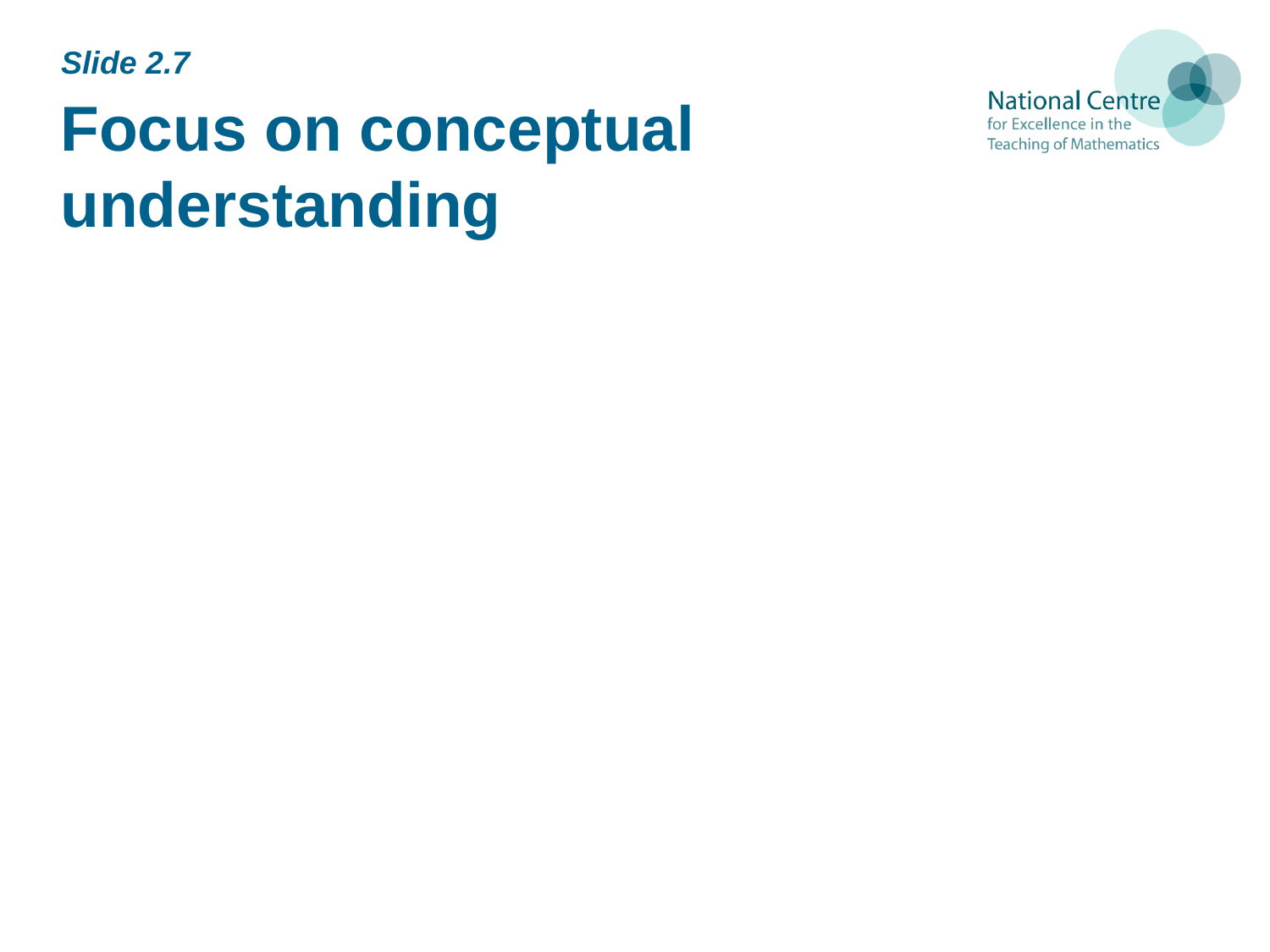

Slide 2.7
# Focus on conceptual understanding